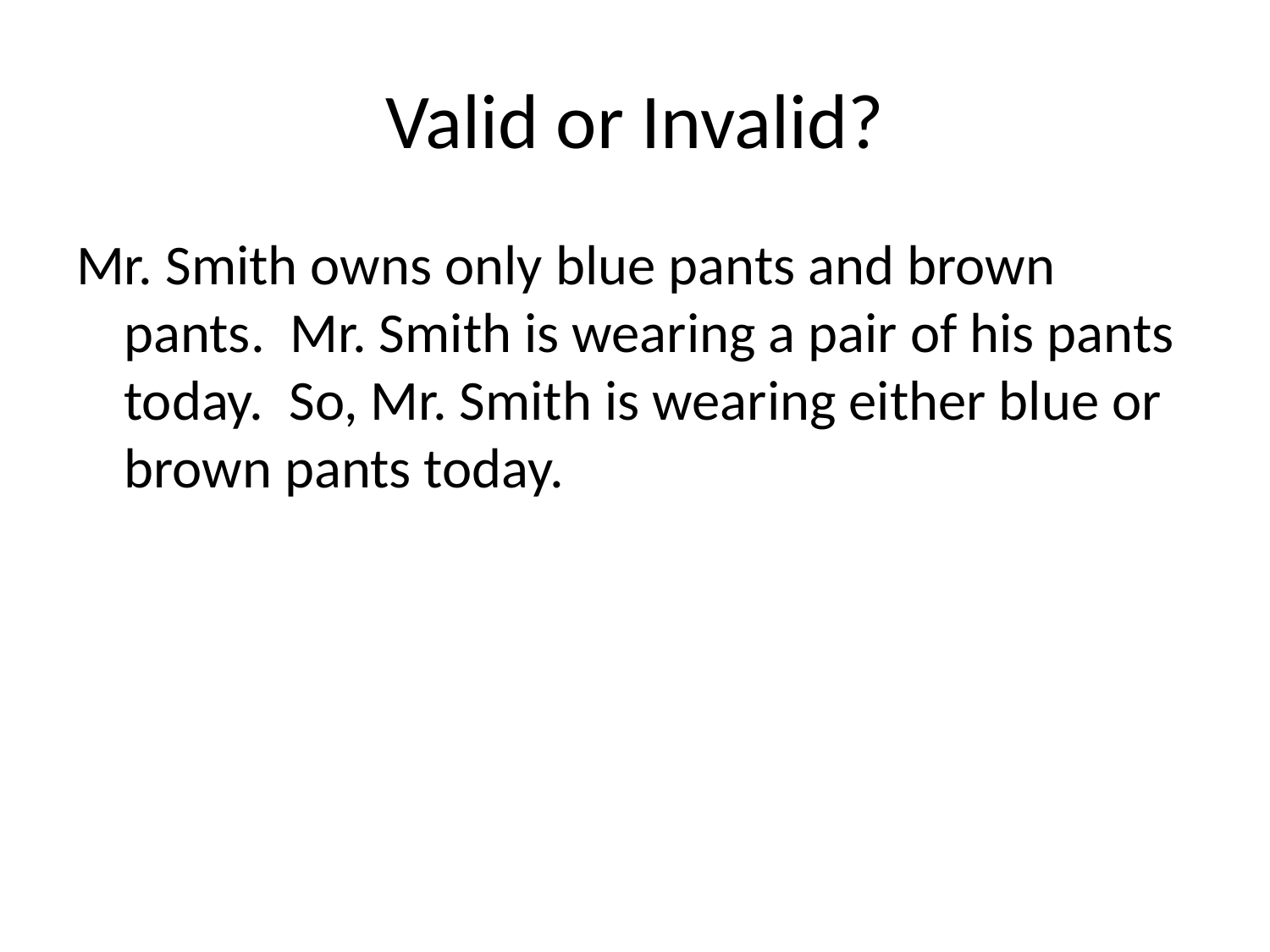

# Valid or Invalid?
Mr. Smith owns only blue pants and brown pants.  Mr. Smith is wearing a pair of his pants today.  So, Mr. Smith is wearing either blue or brown pants today.